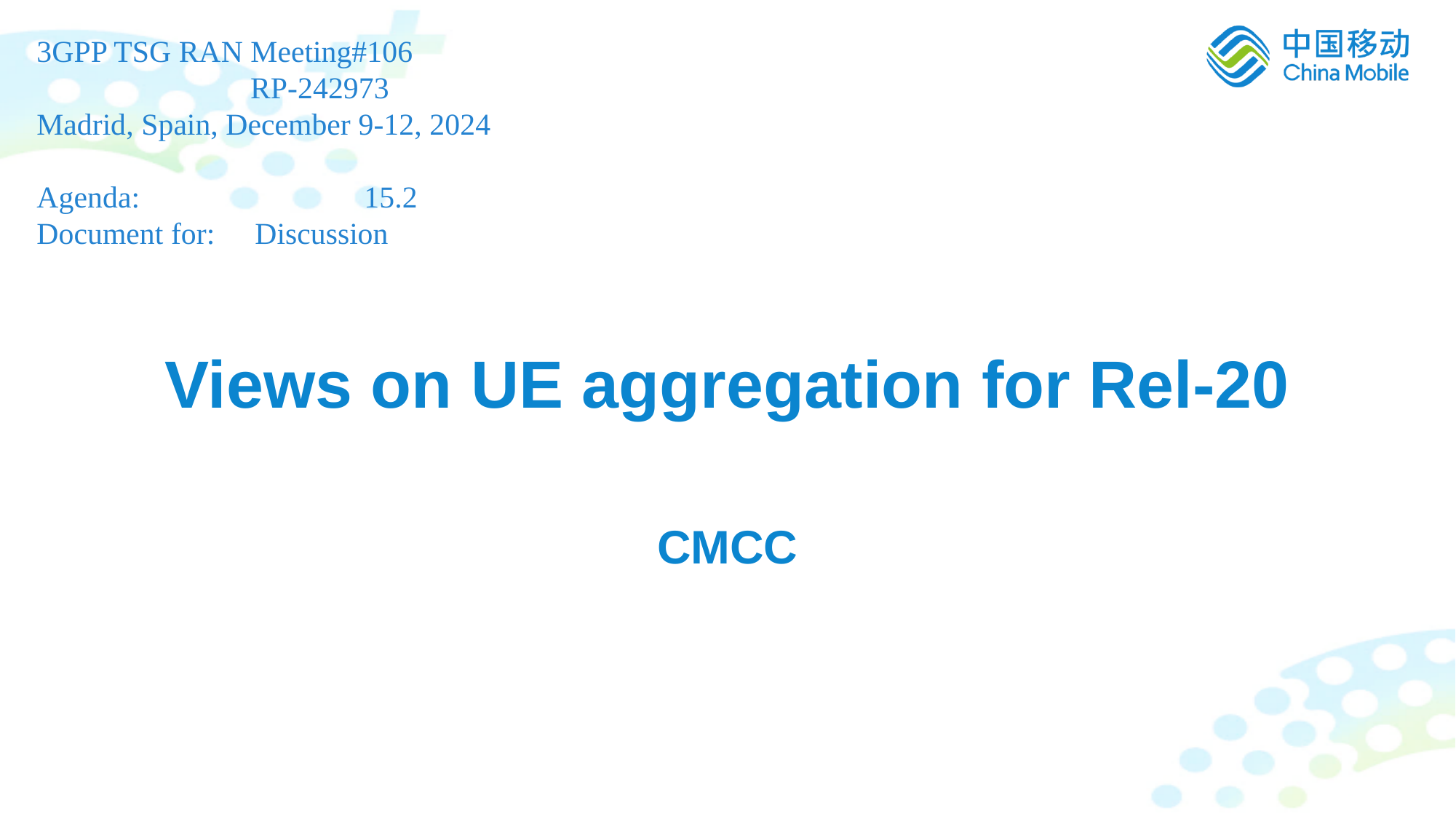

3GPP TSG RAN Meeting#106							                                          RP-242973
Madrid, Spain, December 9-12, 2024

Agenda: 		15.2
Document for:	Discussion
# Views on UE aggregation for Rel-20 CMCC